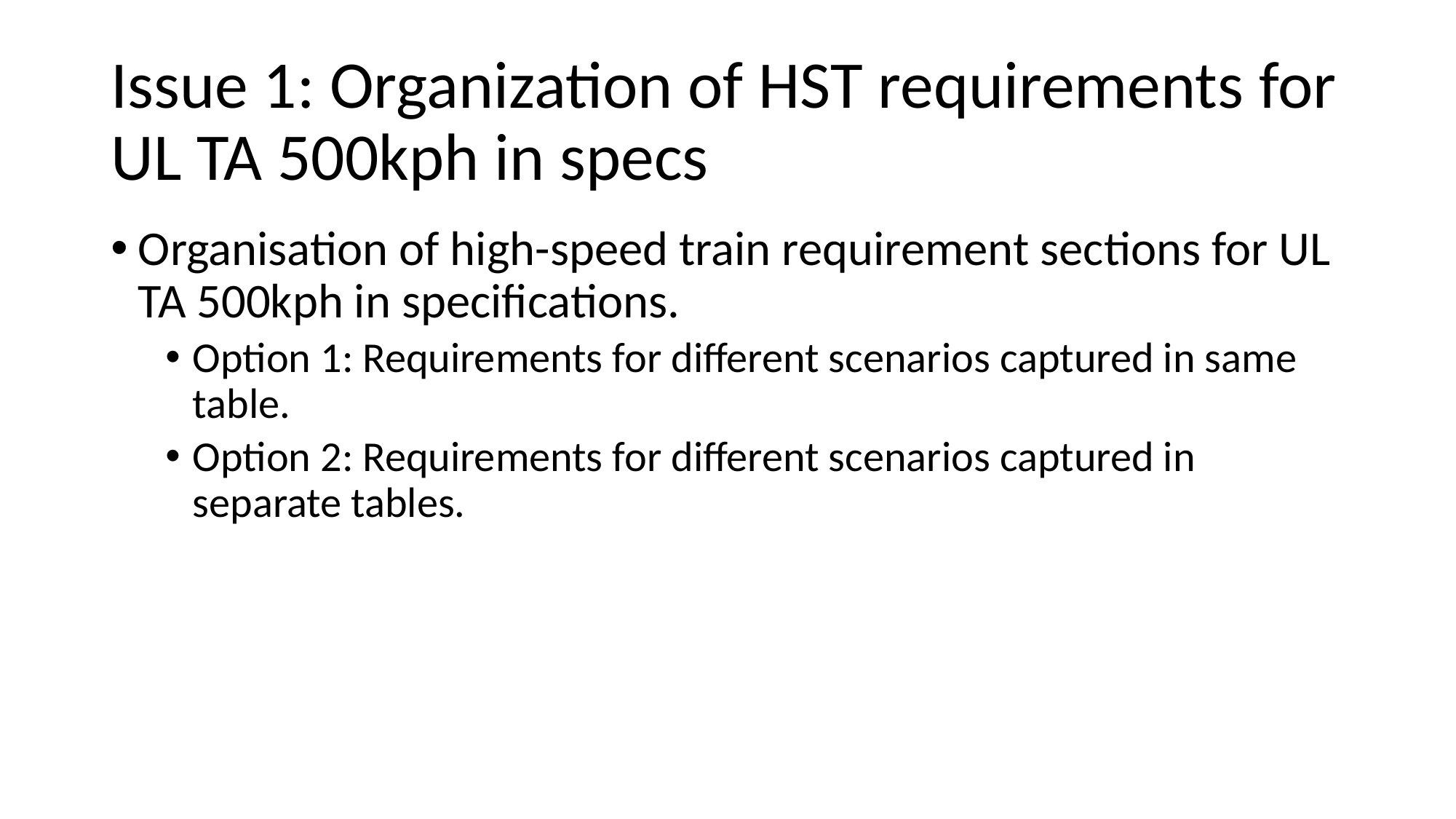

# Issue 1: Organization of HST requirements for UL TA 500kph in specs
Organisation of high-speed train requirement sections for UL TA 500kph in specifications.
Option 1: Requirements for different scenarios captured in same table.
Option 2: Requirements for different scenarios captured in separate tables.